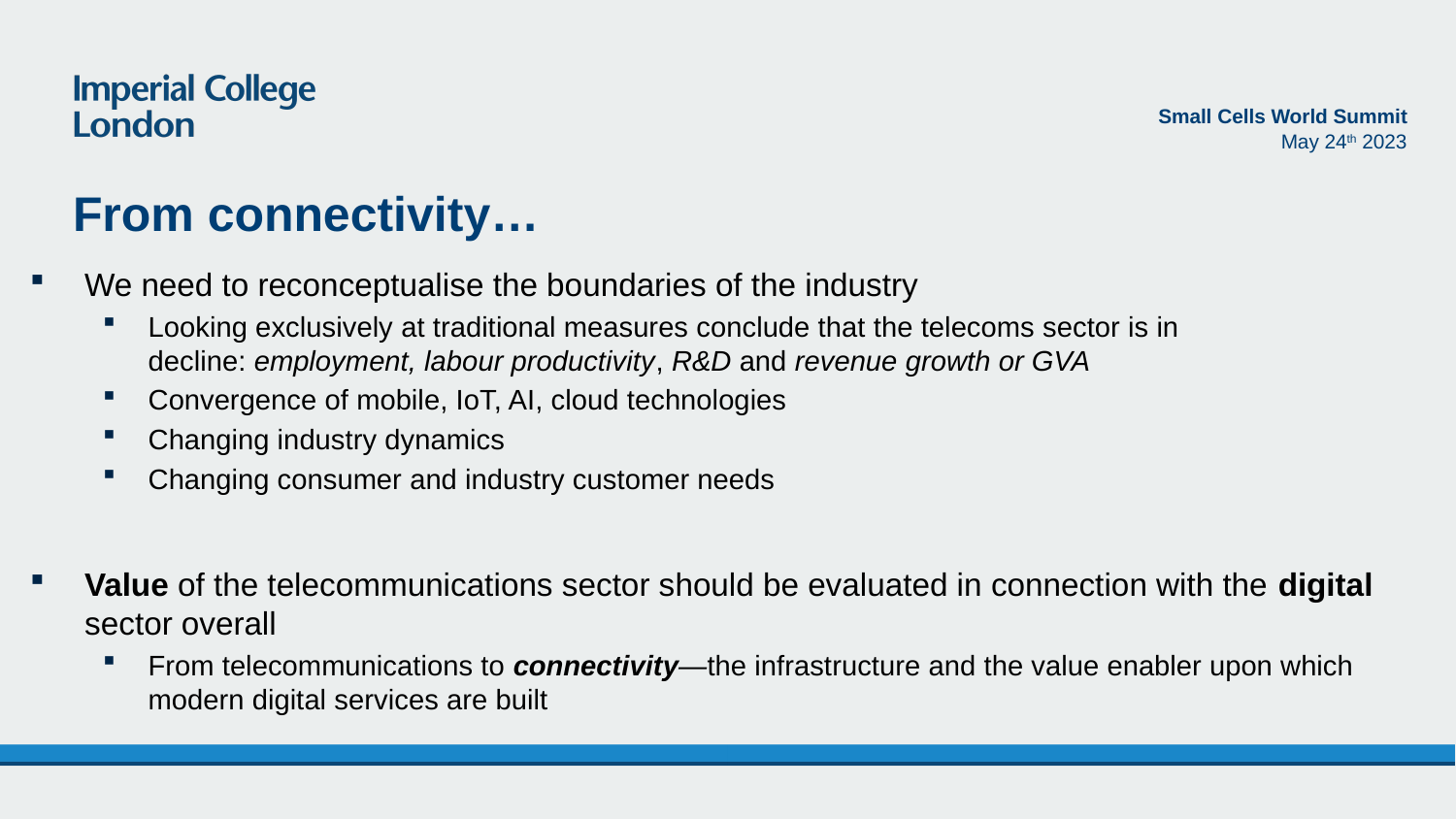

Small Cells World Summit
May 24th 2023
# From connectivity…
We need to reconceptualise the boundaries of the industry
Looking exclusively at traditional measures conclude that the telecoms sector is in decline: employment, labour productivity, R&D and revenue growth or GVA
Convergence of mobile, IoT, AI, cloud technologies
Changing industry dynamics
Changing consumer and industry customer needs

Value of the telecommunications sector should be evaluated in connection with the digital sector overall
From telecommunications to connectivity—the infrastructure and the value enabler upon which modern digital services are built